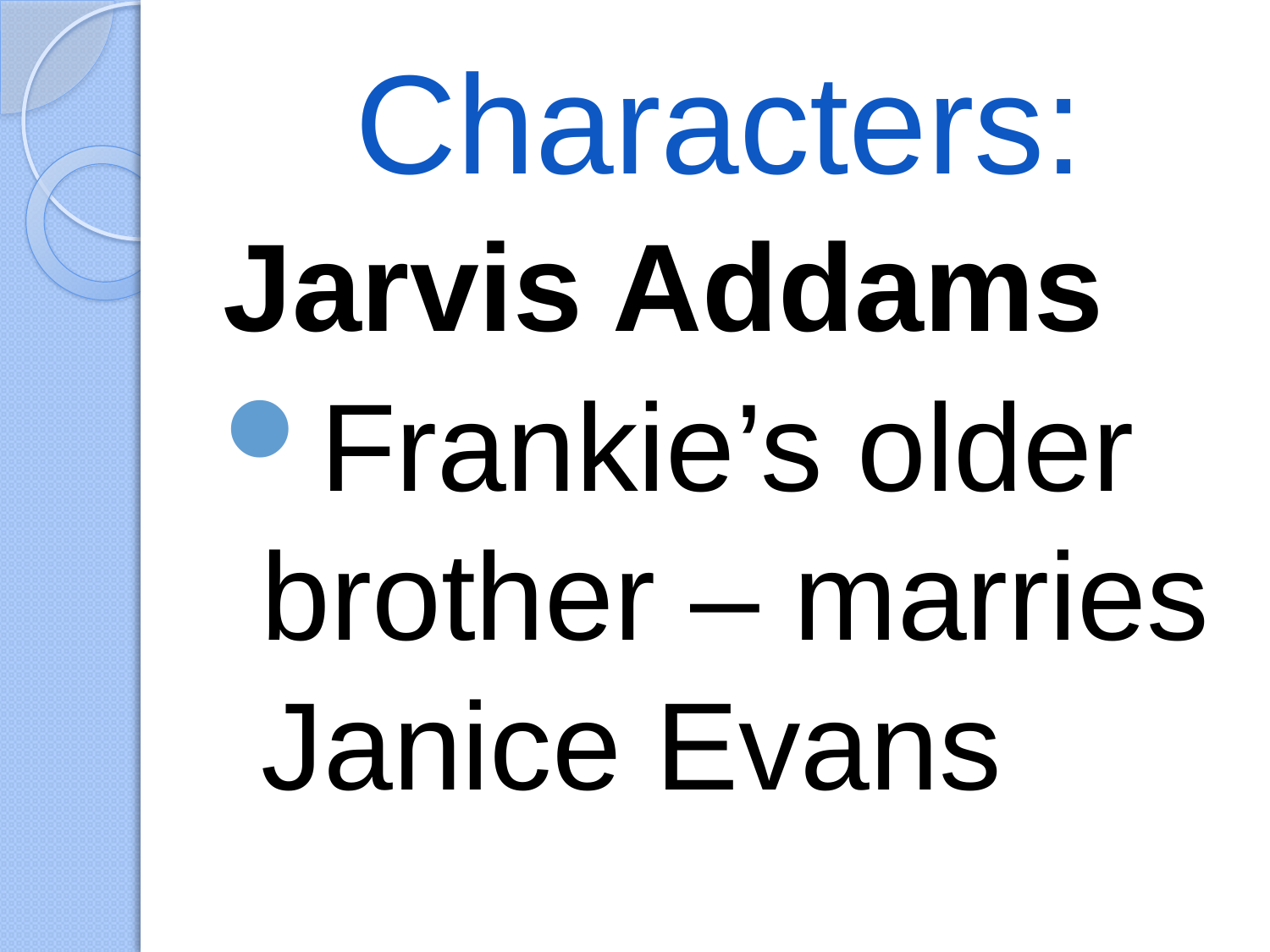

# Characters:
Jarvis Addams
Frankie’s older brother – marries Janice Evans